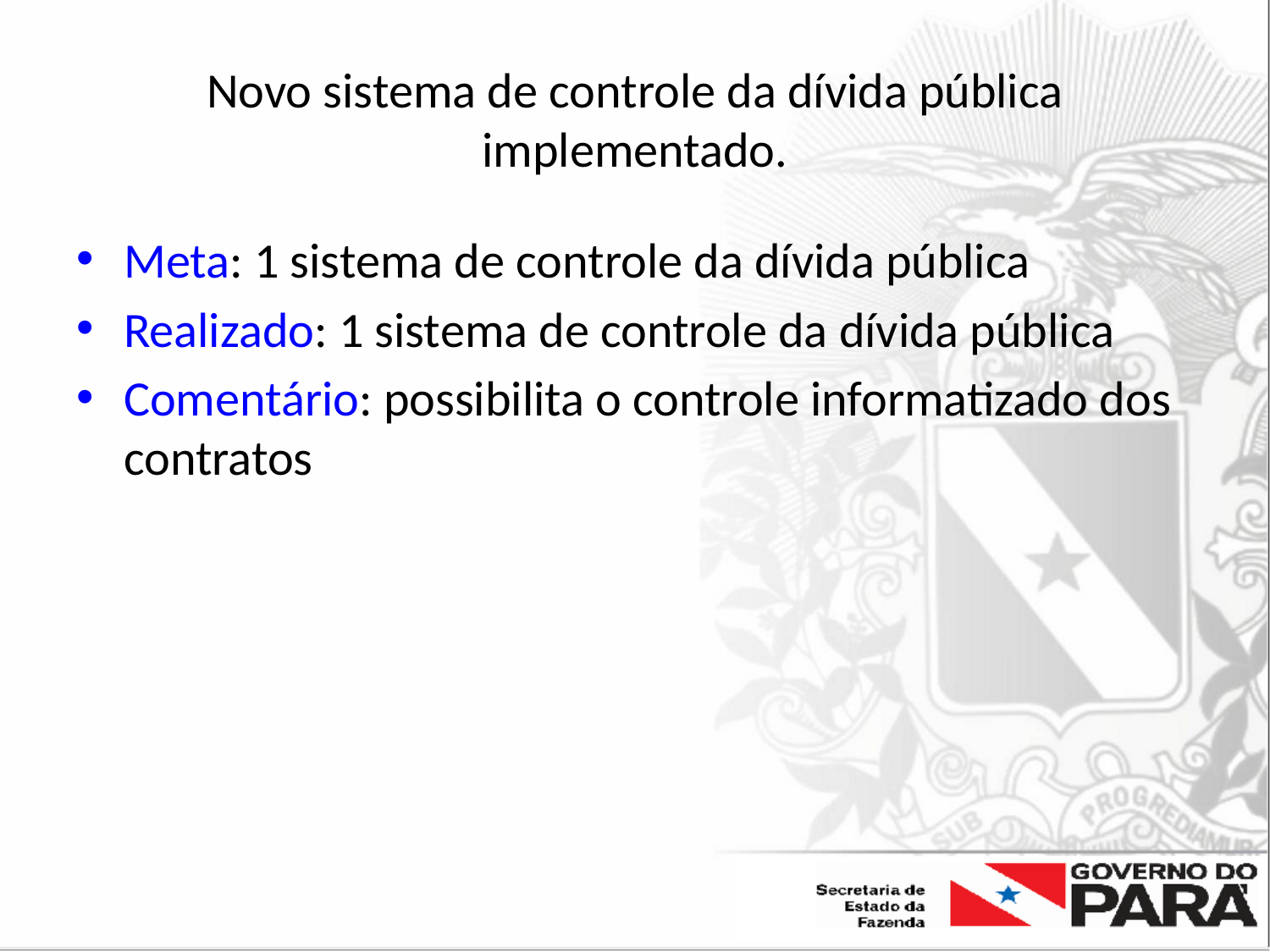

# Novo sistema de controle da dívida pública implementado.
Meta: 1 sistema de controle da dívida pública
Realizado: 1 sistema de controle da dívida pública
Comentário: possibilita o controle informatizado dos contratos